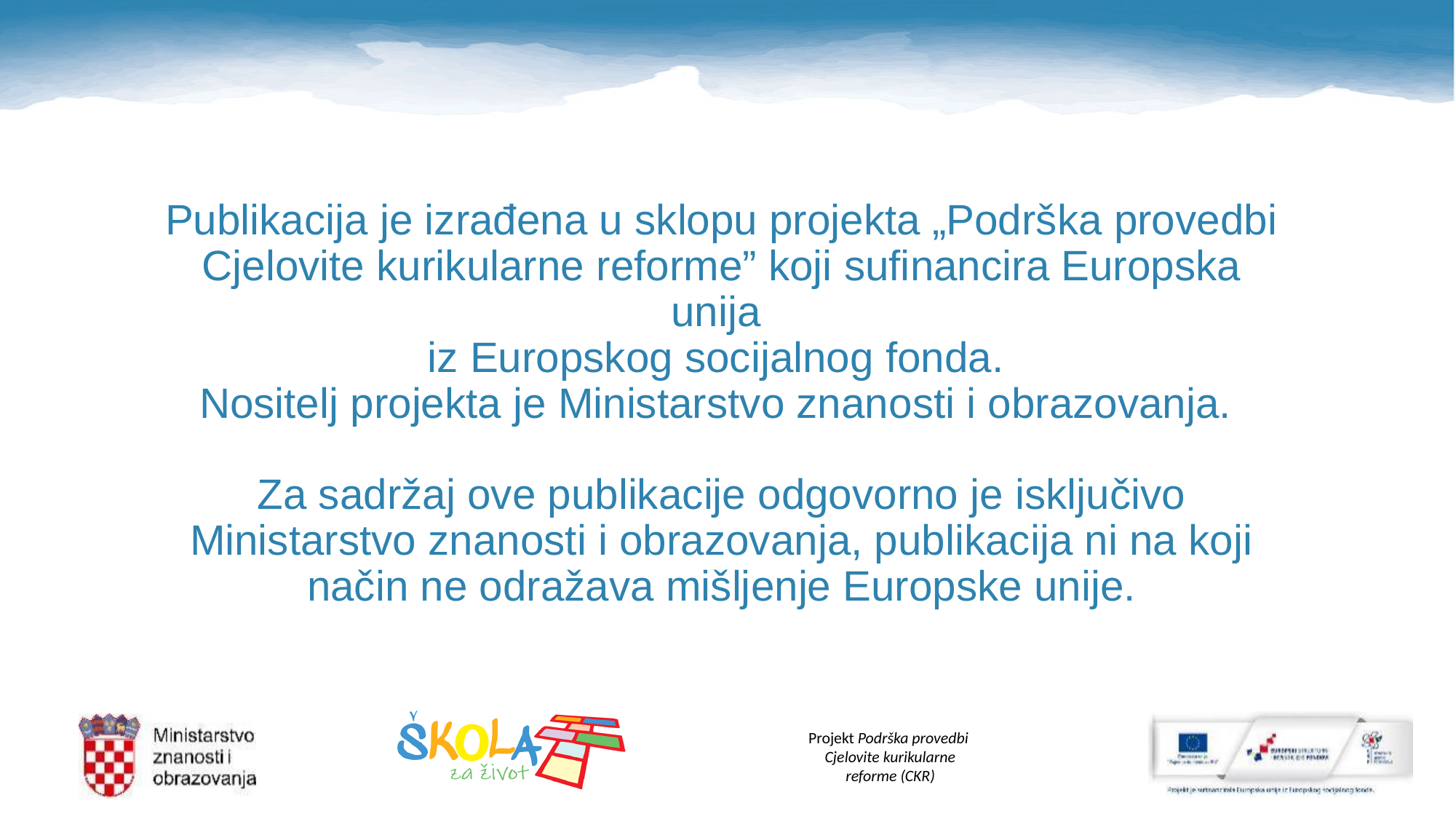

# Publikacija je izrađena u sklopu projekta „Podrška provedbi Cjelovite kurikularne reforme” koji sufinancira Europska unija iz Europskog socijalnog fonda. Nositelj projekta je Ministarstvo znanosti i obrazovanja. Za sadržaj ove publikacije odgovorno je isključivo Ministarstvo znanosti i obrazovanja, publikacija ni na koji način ne odražava mišljenje Europske unije.